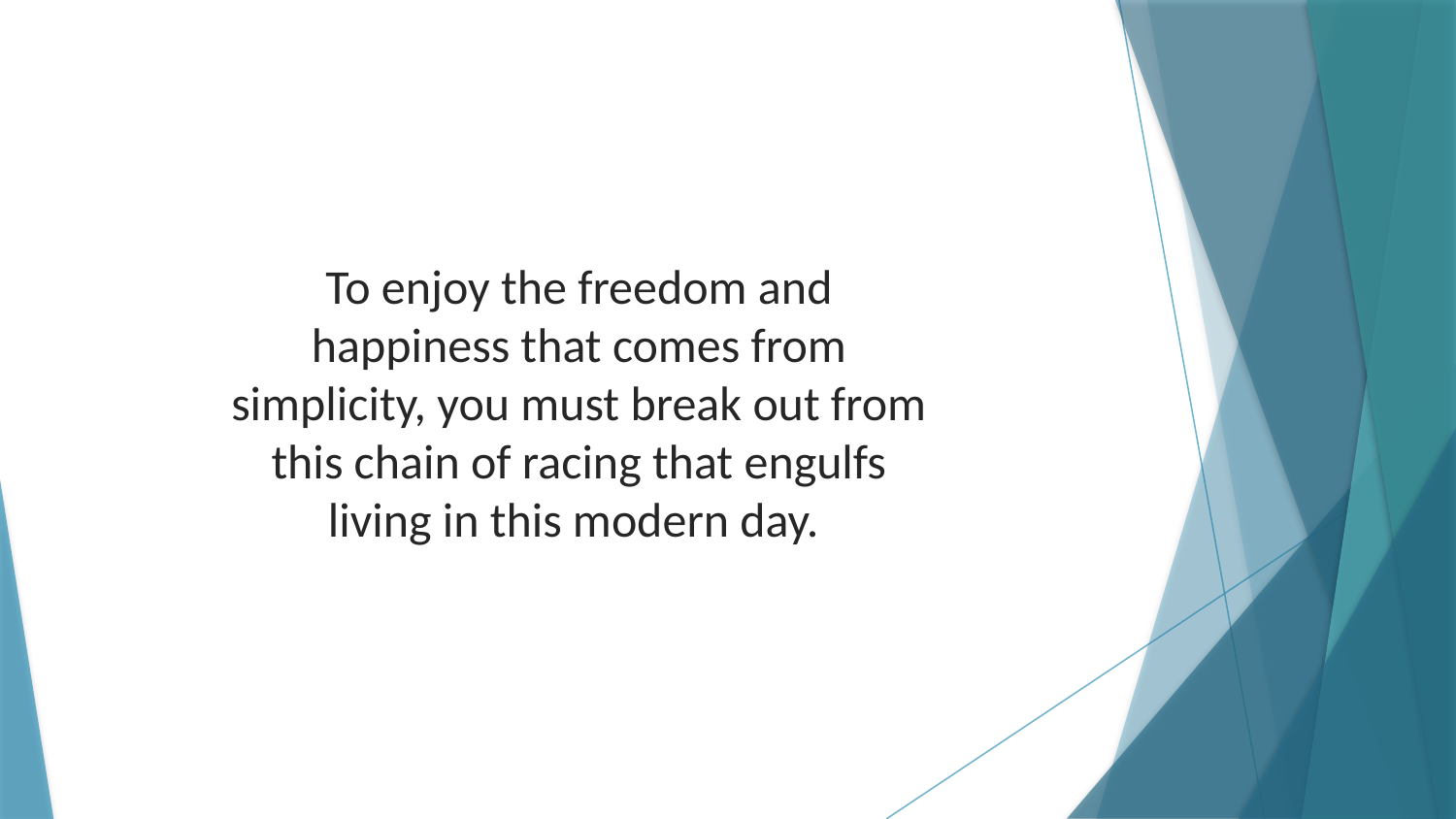

To enjoy the freedom and happiness that comes from simplicity, you must break out from this chain of racing that engulfs living in this modern day.